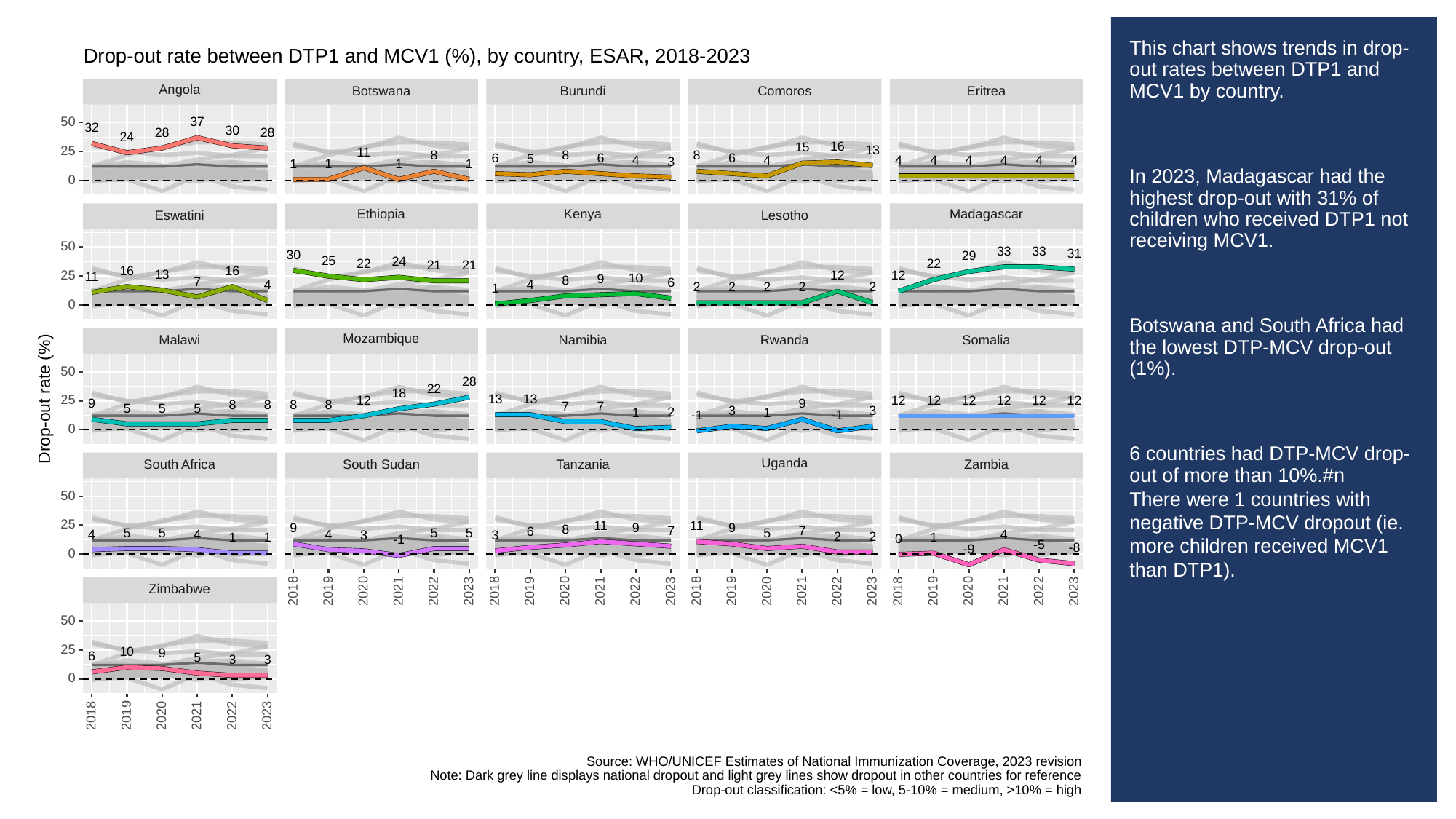

# This chart shows trends in drop-out rates between DTP1 and MCV1 by country.

In 2023, Madagascar had the highest drop-out with 31% of children who received DTP1 not receiving MCV1.

Botswana and South Africa had the lowest DTP-MCV drop-out (1%).

6 countries had DTP-MCV drop-out of more than 10%.#n
There were 1 countries with negative DTP-MCV dropout (ie. more children received MCV1 than DTP1).

Drop-out rate between DTP1 and MCV1 (%), by country, ESAR, 2018-2023

Angola
Comoros
Botswana
Burundi
Eritrea

50
37

32
30
28
28
24

16
15

13
25

11

8
8
8
6
6
6
5
4
4
4
4
4
4
4
4
3
1
1
1
1

0

Kenya
Madagascar
Ethiopia
Eswatini
Lesotho

50

33
33
31
30
29
25
24
22
22
21
21

16
16

13
25
12
12

11
10
9

8
7
6
4
4
2
2
2
2
2
1

0

Mozambique
Somalia
Malawi
Namibia
Rwanda

50

28
22

18
Drop-out rate (%)

13
13
25
12
12
12
12
12
12
12

9
9

8
8
8
8
7
7
5
5
5
3
3
2
1
1

-1
-1

0

Uganda
South Africa
South Sudan
Tanzania
Zambia

50

25

11
11
9
9
9

8
7
7
6
5
5
5
5
5
4
4
4
4
3
3
2
2
1
1
1
0

-1

-5

-8

-9

0

Zimbabwe
2023
2023
2023
2023
2018
2019
2020
2021
2022
2018
2019
2020
2021
2022
2018
2019
2020
2021
2022
2018
2019
2020
2021
2022

50

25

10
9

6
5
3
3

0

2023
2018
2019
2020
2021
2022
Source: WHO/UNICEF Estimates of National Immunization Coverage, 2023 revision
Note: Dark grey line displays national dropout and light grey lines show dropout in other countries for reference
Drop-out classification: <5% = low, 5-10% = medium, >10% = high